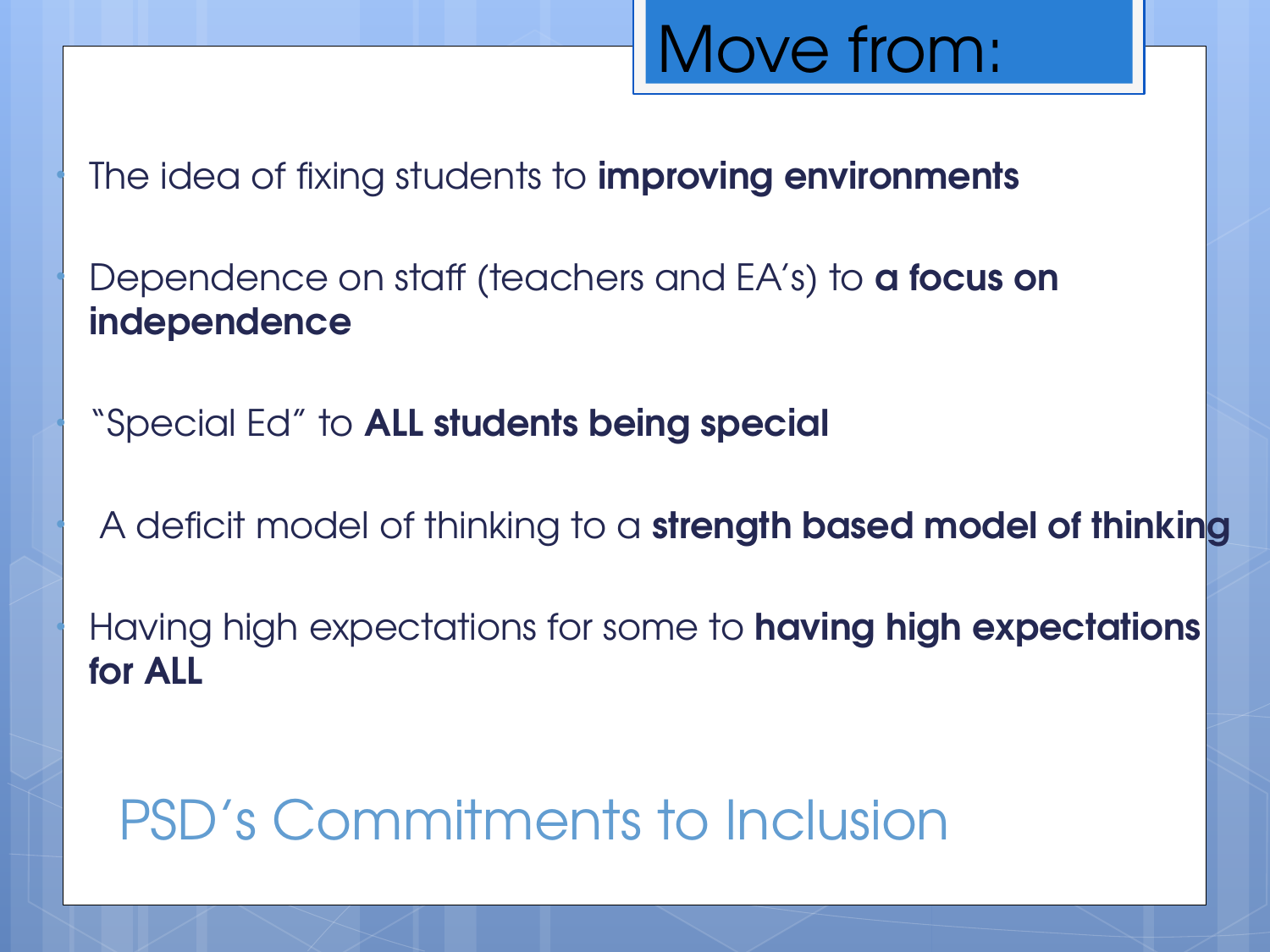

Move from:

The idea of fixing students to improving environments

Dependence on staff (teachers and EA’s) to a focus on independence

“Special Ed” to ALL students being special

 A deficit model of thinking to a strength based model of thinking

Having high expectations for some to having high expectations for ALL

# PSD’s Commitments to Inclusion